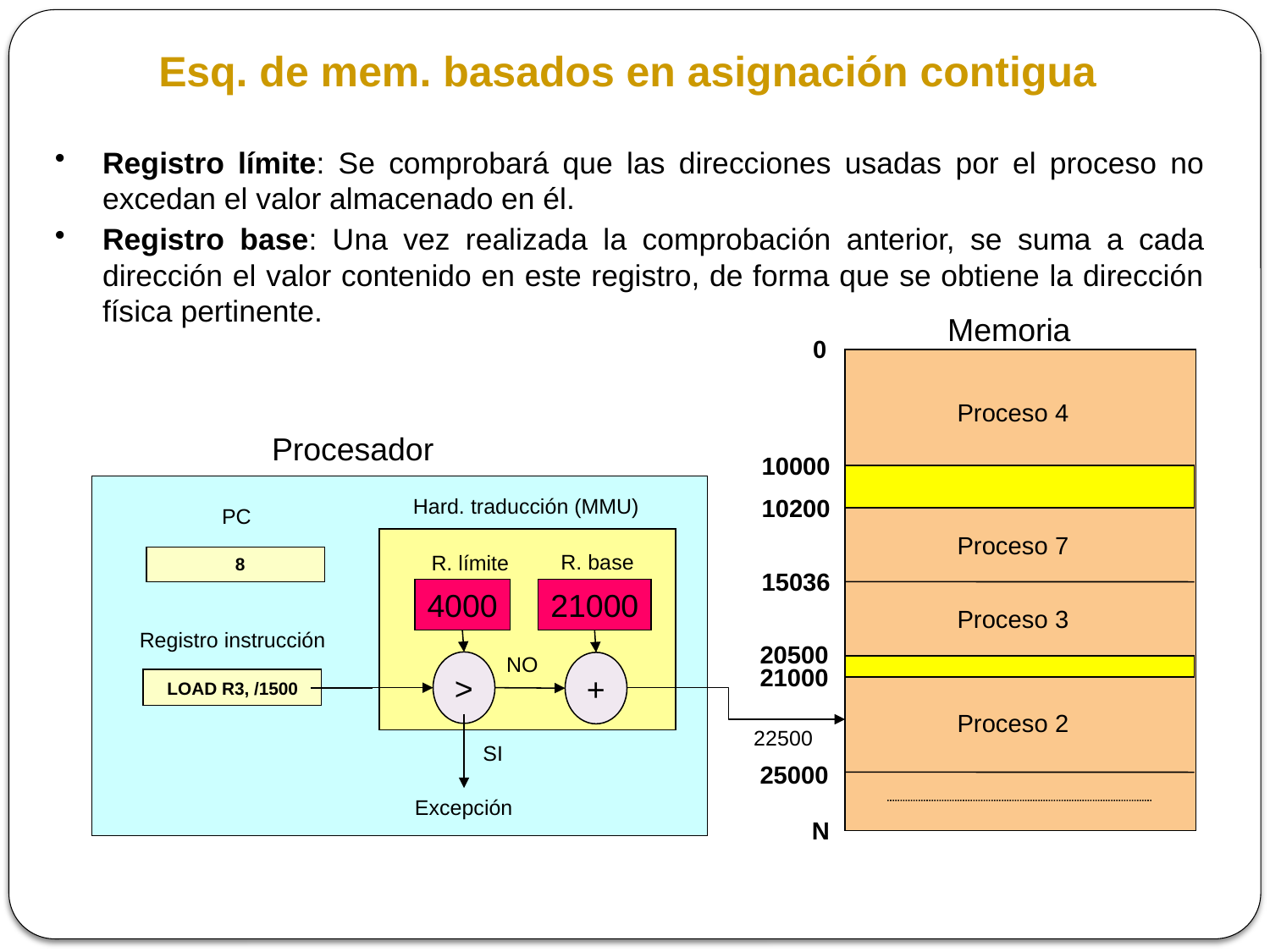

Esq. de mem. basados en asignación contigua
Registro límite: Se comprobará que las direcciones usadas por el proceso no excedan el valor almacenado en él.
Registro base: Una vez realizada la comprobación anterior, se suma a cada dirección el valor contenido en este registro, de forma que se obtiene la dirección física pertinente.

Memoria
0

Proceso 4
Procesador
10000

Hard. traducción (MMU)
10200
PC
Proceso 7

R. base
R. límite

8
15036
4000
21000

Proceso 3
Registro instrucción
20500
NO
>
+
21000

LOAD R3, /1500

Proceso 2
22500
SI
25000

Excepción

N